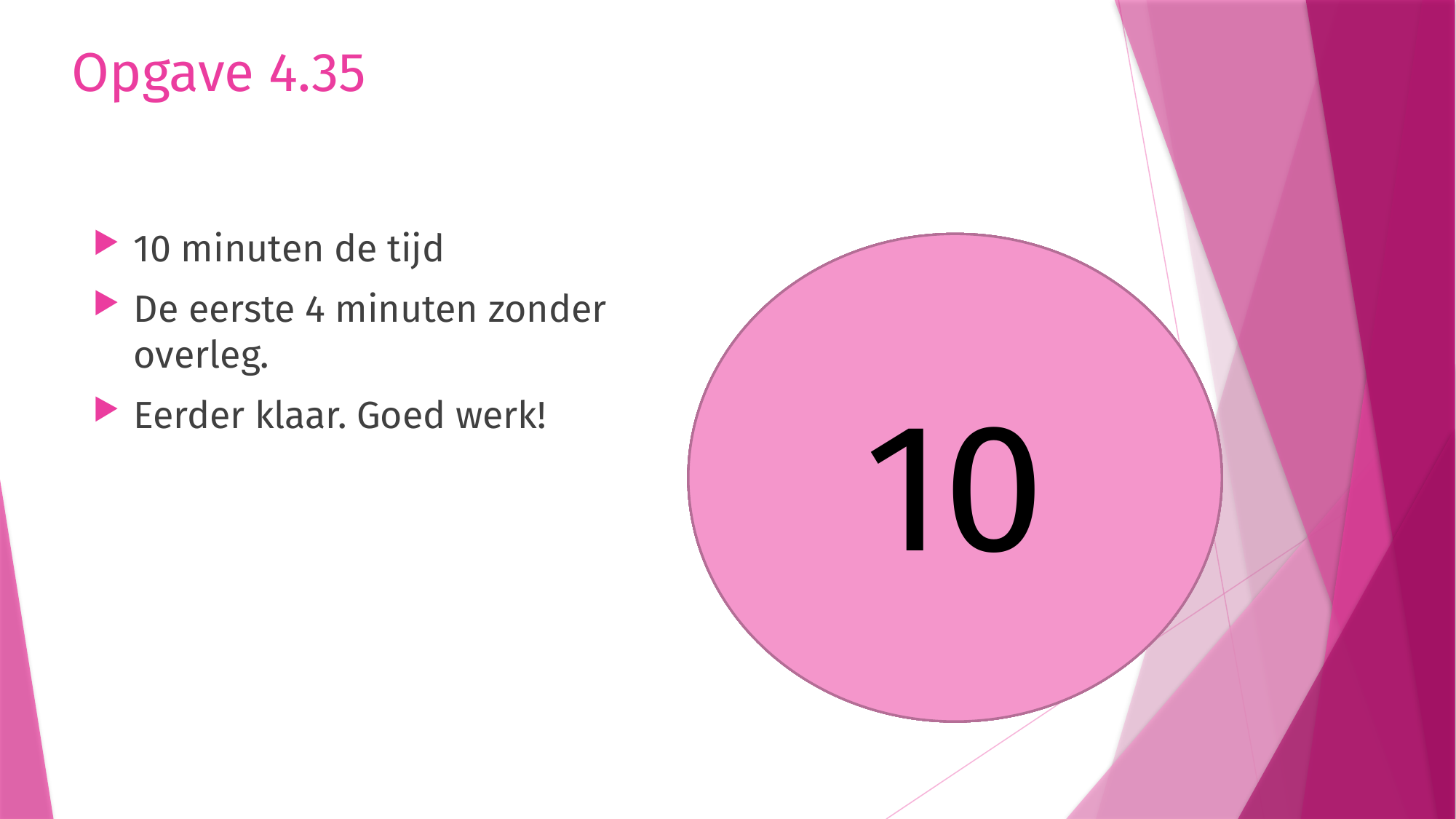

# Opgave 4.35
10 minuten de tijd
De eerste 4 minuten zonder overleg.
Eerder klaar. Goed werk!
10
8
9
5
6
7
4
3
1
2